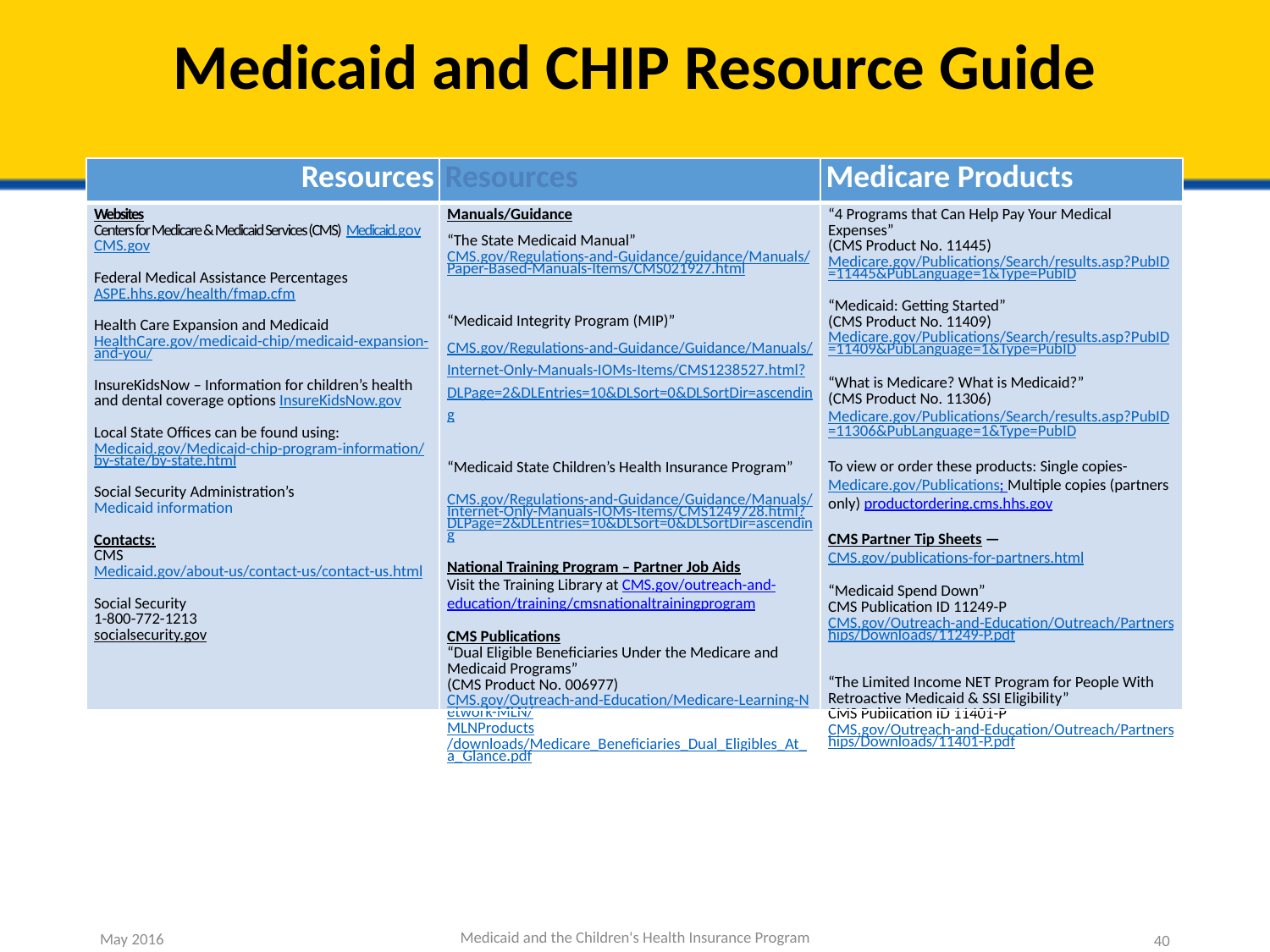

# Medicaid and CHIP Resource Guide
| Resources | Resources | Medicare Products |
| --- | --- | --- |
| Websites Centers for Medicare & Medicaid Services (CMS) Medicaid.gov CMS.gov Federal Medical Assistance Percentages ASPE.hhs.gov/health/fmap.cfm Health Care Expansion and Medicaid HealthCare.gov/medicaid-chip/medicaid-expansion-and-you/ InsureKidsNow – Information for children’s health and dental coverage options InsureKidsNow.gov Local State Offices can be found using: Medicaid.gov/Medicaid-chip-program-information/by-state/by-state.html Social Security Administration’s Medicaid information Contacts: CMS Medicaid.gov/about-us/contact-us/contact-us.html Social Security 1-800-772-1213 socialsecurity.gov | Manuals/Guidance “The State Medicaid Manual” CMS.gov/Regulations-and-Guidance/guidance/Manuals/Paper-Based-Manuals-Items/CMS021927.html “Medicaid Integrity Program (MIP)” CMS.gov/Regulations-and-Guidance/Guidance/Manuals/Internet-Only-Manuals-IOMs-Items/CMS1238527.html?DLPage=2&DLEntries=10&DLSort=0&DLSortDir=ascending “Medicaid State Children’s Health Insurance Program” CMS.gov/Regulations-and-Guidance/Guidance/Manuals/Internet-Only-Manuals-IOMs-Items/CMS1249728.html?DLPage=2&DLEntries=10&DLSort=0&DLSortDir=ascending National Training Program – Partner Job Aids Visit the Training Library at CMS.gov/outreach-and-education/training/cmsnationaltrainingprogram CMS Publications “Dual Eligible Beneficiaries Under the Medicare and Medicaid Programs” (CMS Product No. 006977) CMS.gov/Outreach-and-Education/Medicare-Learning-Network-MLN/MLNProducts/downloads/Medicare\_Beneficiaries\_Dual\_Eligibles\_At\_a\_Glance.pdf | “4 Programs that Can Help Pay Your Medical Expenses” (CMS Product No. 11445) Medicare.gov/Publications/Search/results.asp?PubID=11445&PubLanguage=1&Type=PubID “Medicaid: Getting Started” (CMS Product No. 11409) Medicare.gov/Publications/Search/results.asp?PubID=11409&PubLanguage=1&Type=PubID “What is Medicare? What is Medicaid?” (CMS Product No. 11306) Medicare.gov/Publications/Search/results.asp?PubID=11306&PubLanguage=1&Type=PubID To view or order these products: Single copies- Medicare.gov/Publications; Multiple copies (partners only) productordering.cms.hhs.gov CMS Partner Tip Sheets —CMS.gov/publications-for-partners.html “Medicaid Spend Down” CMS Publication ID 11249-P CMS.gov/Outreach-and-Education/Outreach/Partnerships/Downloads/11249-P.pdf     “The Limited Income NET Program for People With Retroactive Medicaid & SSI Eligibility” CMS Publication ID 11401-P CMS.gov/Outreach-and-Education/Outreach/Partnerships/Downloads/11401-P.pdf |
Medicaid and the Children's Health Insurance Program
May 2016
40